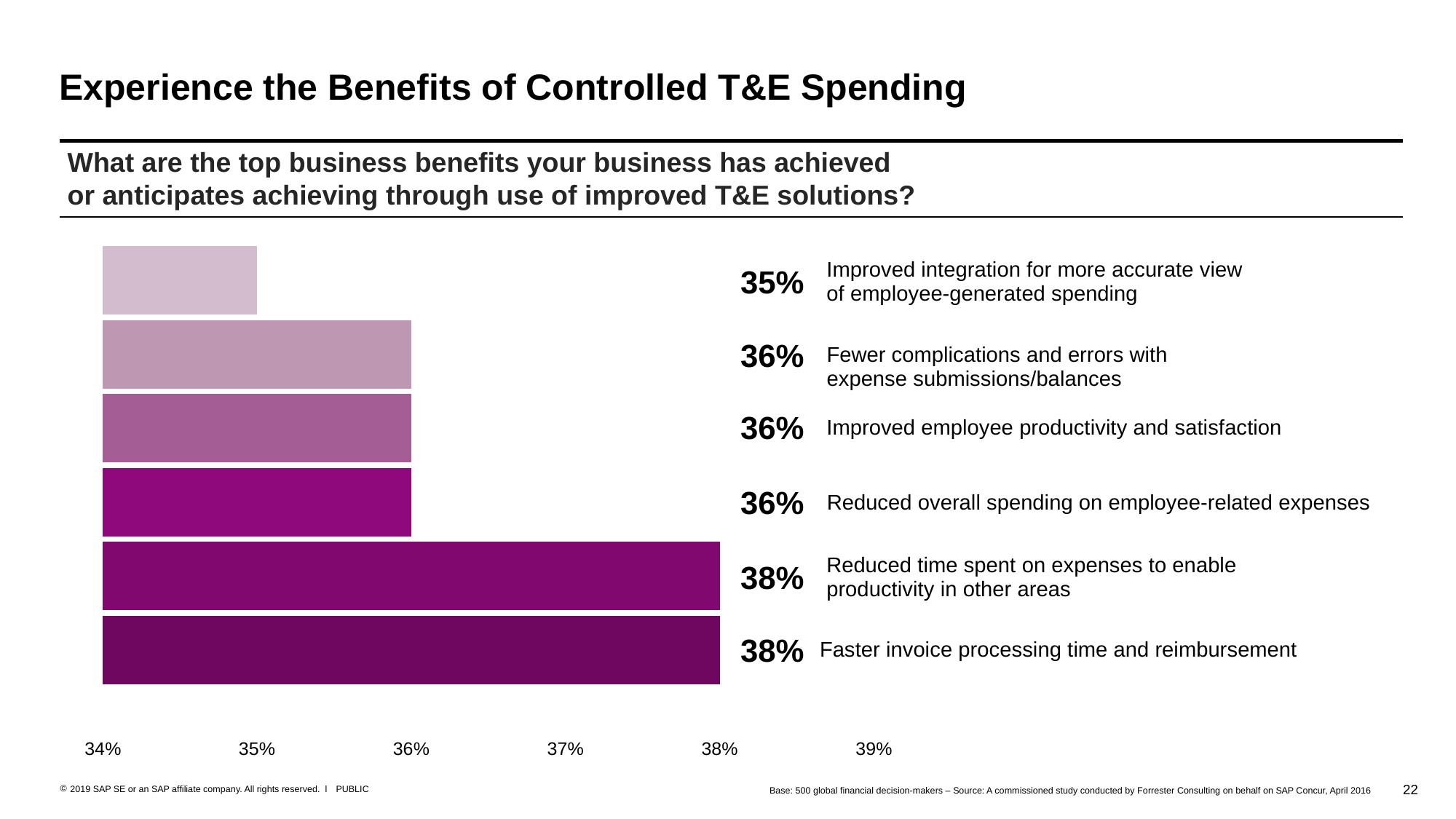

# Experience the Benefits of Controlled T&E Spending

### Chart

| Category | Faster invoice processing time and reimbursement | Reduced time spent on expenses to enable productivity in other areas | Reduced overall spending on employee-related expenses | Improved employee productivity and satisfaction | Fewer complications and errors with expense submissions/balances | Improved integration for more accurate view of employee-generated spending |
|---|---|---|---|---|---|---|
| Category 1 | 0.38 | 0.38 | 0.36 | 0.36 | 0.36 | 0.35 |
What are the top business benefits your business has achieved
or anticipates achieving through use of improved T&E solutions?
Improved integration for more accurate view
of employee-generated spending
35%
36%
Fewer complications and errors with
expense submissions/balances
36%
Improved employee productivity and satisfaction
36%
Reduced overall spending on employee-related expenses
Reduced time spent on expenses to enable
productivity in other areas
38%
38%
Faster invoice processing time and reimbursement
Base: 500 global financial decision-makers – Source: A commissioned study conducted by Forrester Consulting on behalf on SAP Concur, April 2016